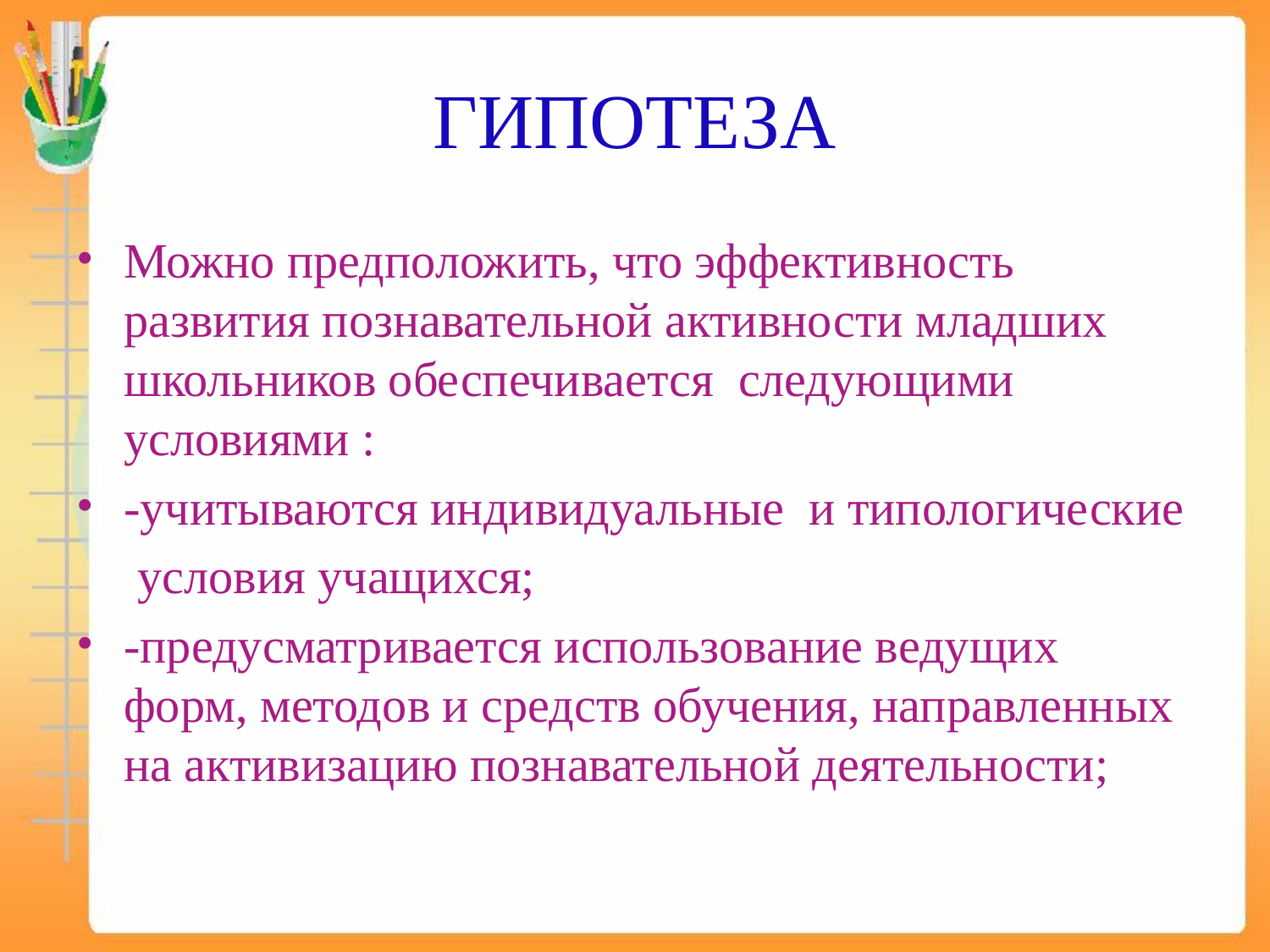

# ГИПОТЕЗА
Можно предположить, что эффективность развития познавательной активности младших школьников обеспечивается  следующими условиями :
-учитываются индивидуальные  и типологические
     условия учащихся;
-предусматривается использование ведущих форм, методов и средств обучения, направленных на активизацию познавательной деятельности;